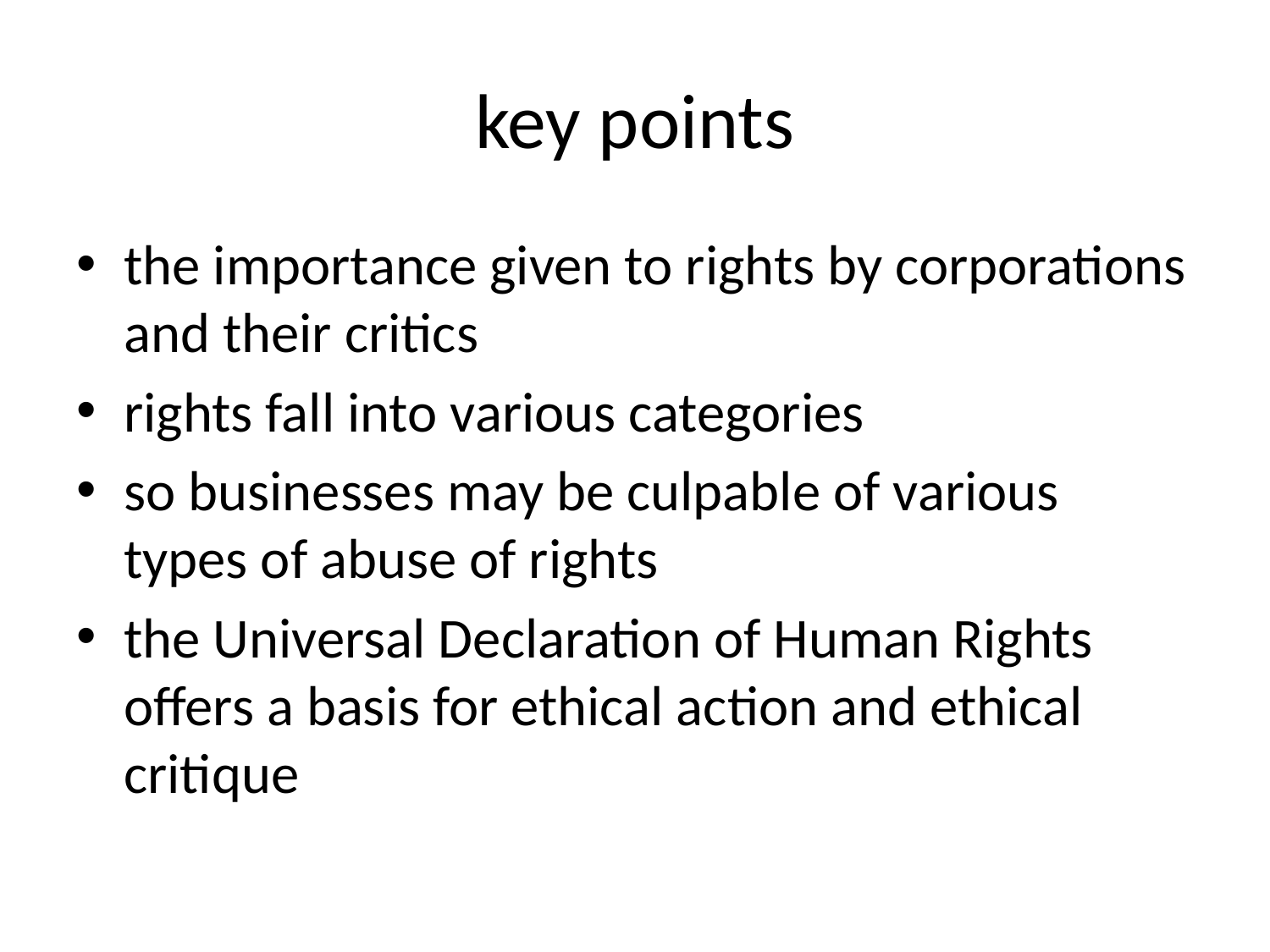

# key points
the importance given to rights by corporations and their critics
rights fall into various categories
so businesses may be culpable of various types of abuse of rights
the Universal Declaration of Human Rights offers a basis for ethical action and ethical critique